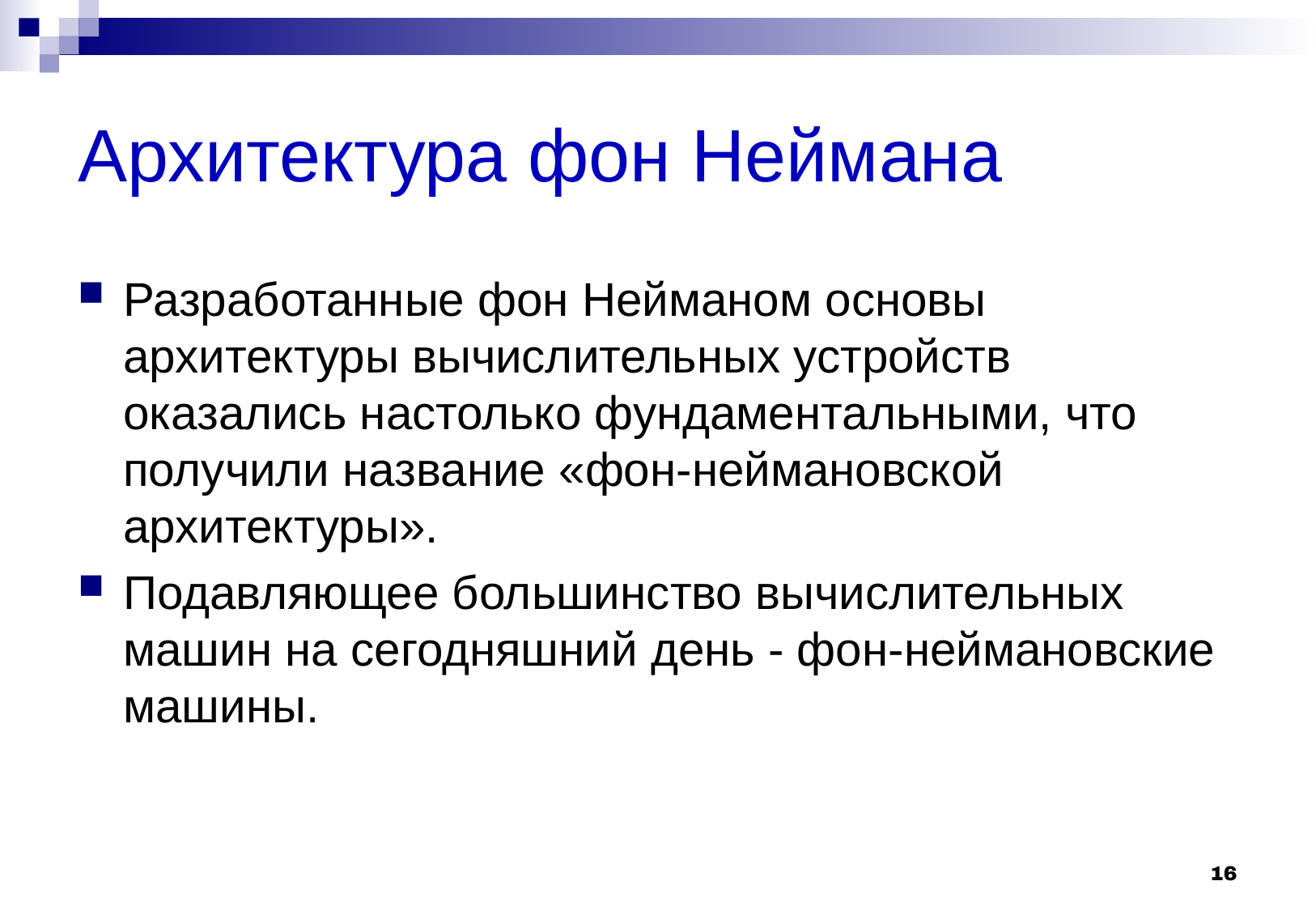

# Архитектура фон Неймана
Разработанные фон Нейманом основы архитектуры вычислительных устройств оказались настолько фундаментальными, что получили название «фон-неймановской архитектуры».
Подавляющее большинство вычислительных машин на сегодняшний день - фон-неймановские машины.
16